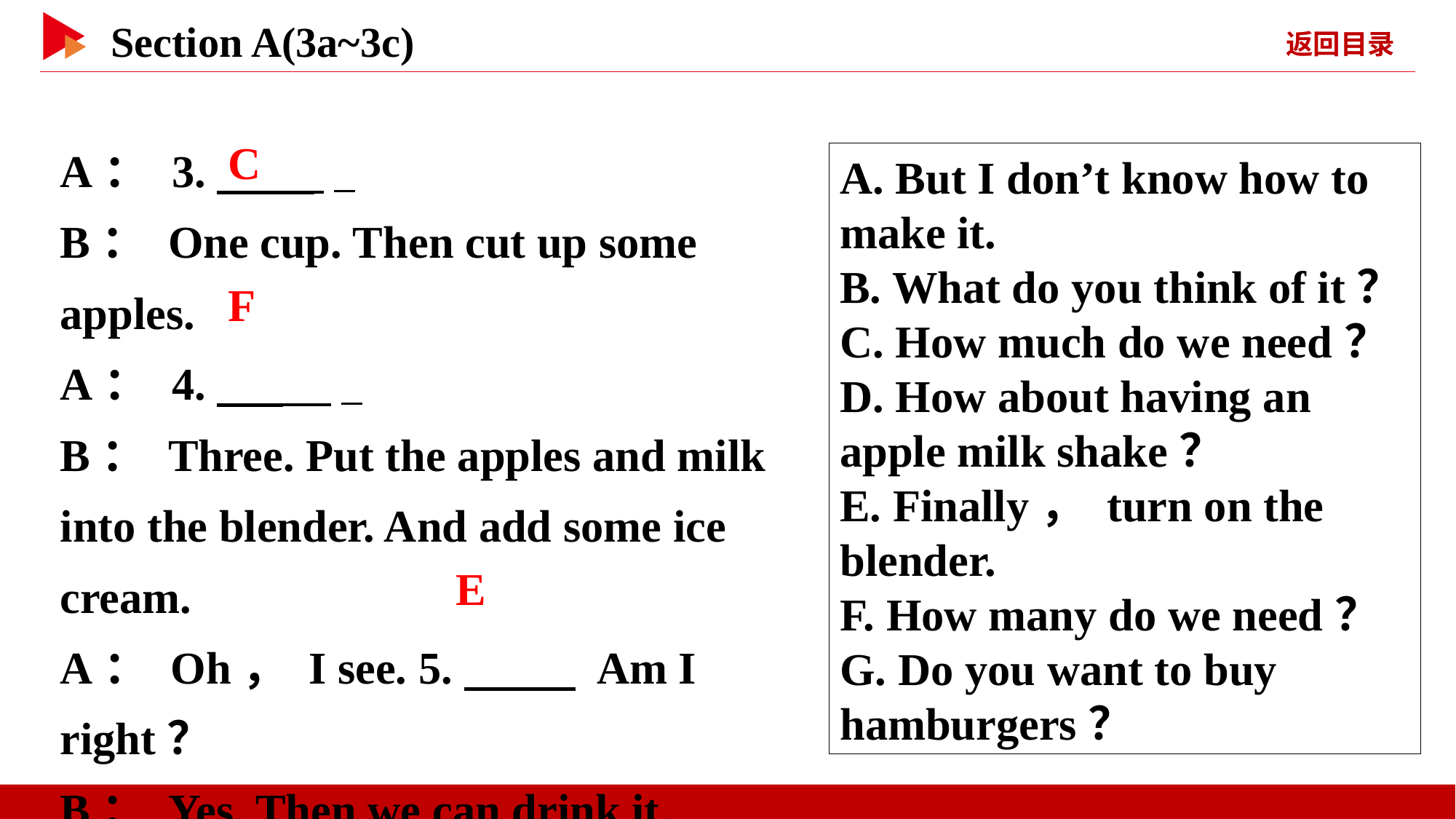

A： 3.　      _
B： One cup. Then cut up some apples.
A： 4.　       _
B： Three. Put the apples and milk into the blender. And add some ice cream.
A： Oh， I see. 5.　  　 Am I right？
B： Yes. Then we can drink it.
C
A. But I don’t know how to make it.
B. What do you think of it？
C. How much do we need？
D. How about having an apple milk shake？
E. Finally， turn on the blender.
F. How many do we need？
G. Do you want to buy hamburgers？
F
E